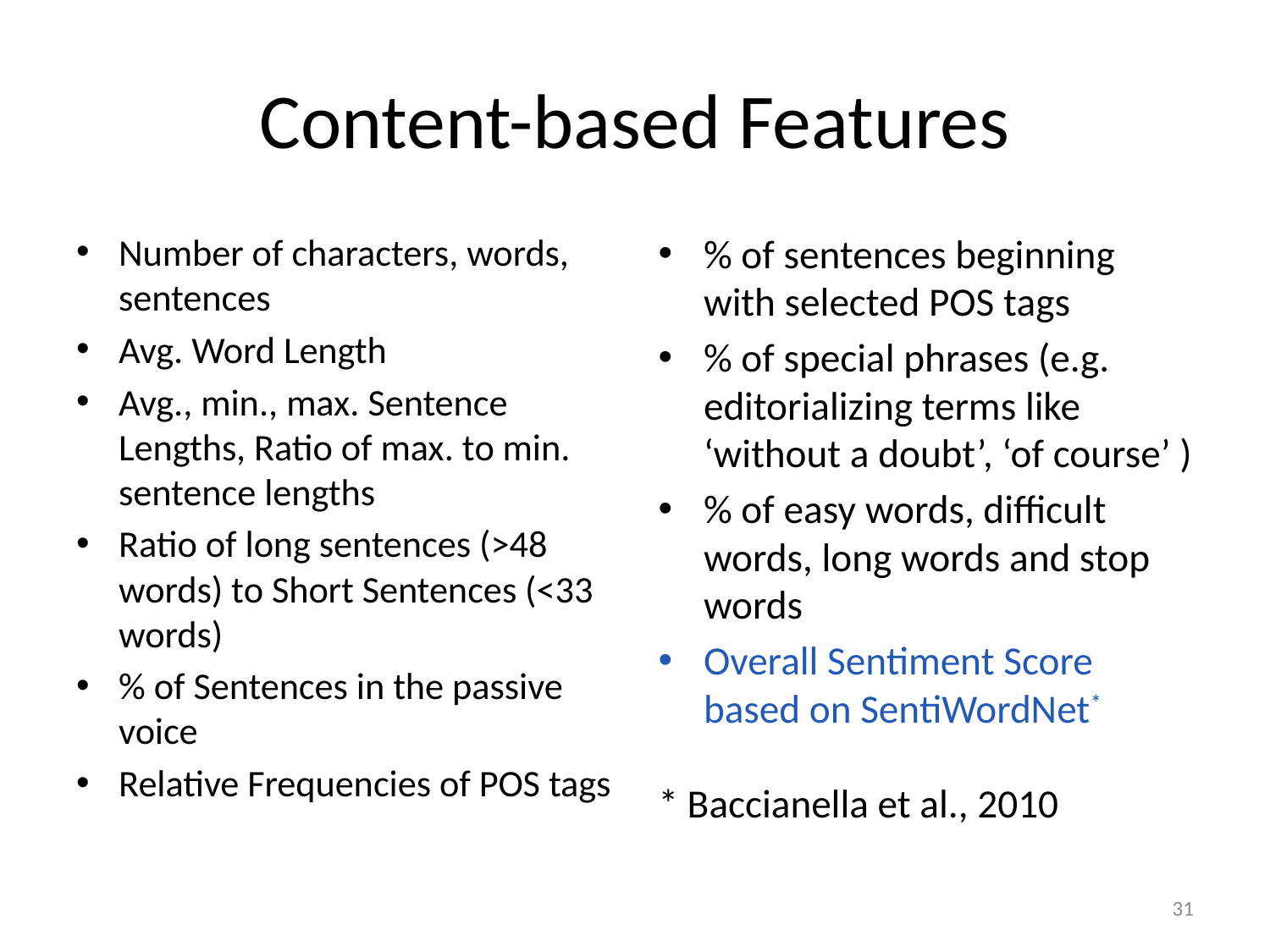

# Content-based Features
Number of characters, words, sentences
Avg. Word Length
Avg., min., max. Sentence Lengths, Ratio of max. to min. sentence lengths
Ratio of long sentences (>48 words) to Short Sentences (<33 words)
% of Sentences in the passive voice
Relative Frequencies of POS tags

% of sentences beginning with selected POS tags
% of special phrases (e.g. editorializing terms like ‘without a doubt’, ‘of course’ )
% of easy words, difficult words, long words and stop words
Overall Sentiment Score based on SentiWordNet*
* Baccianella et al., 2010

31